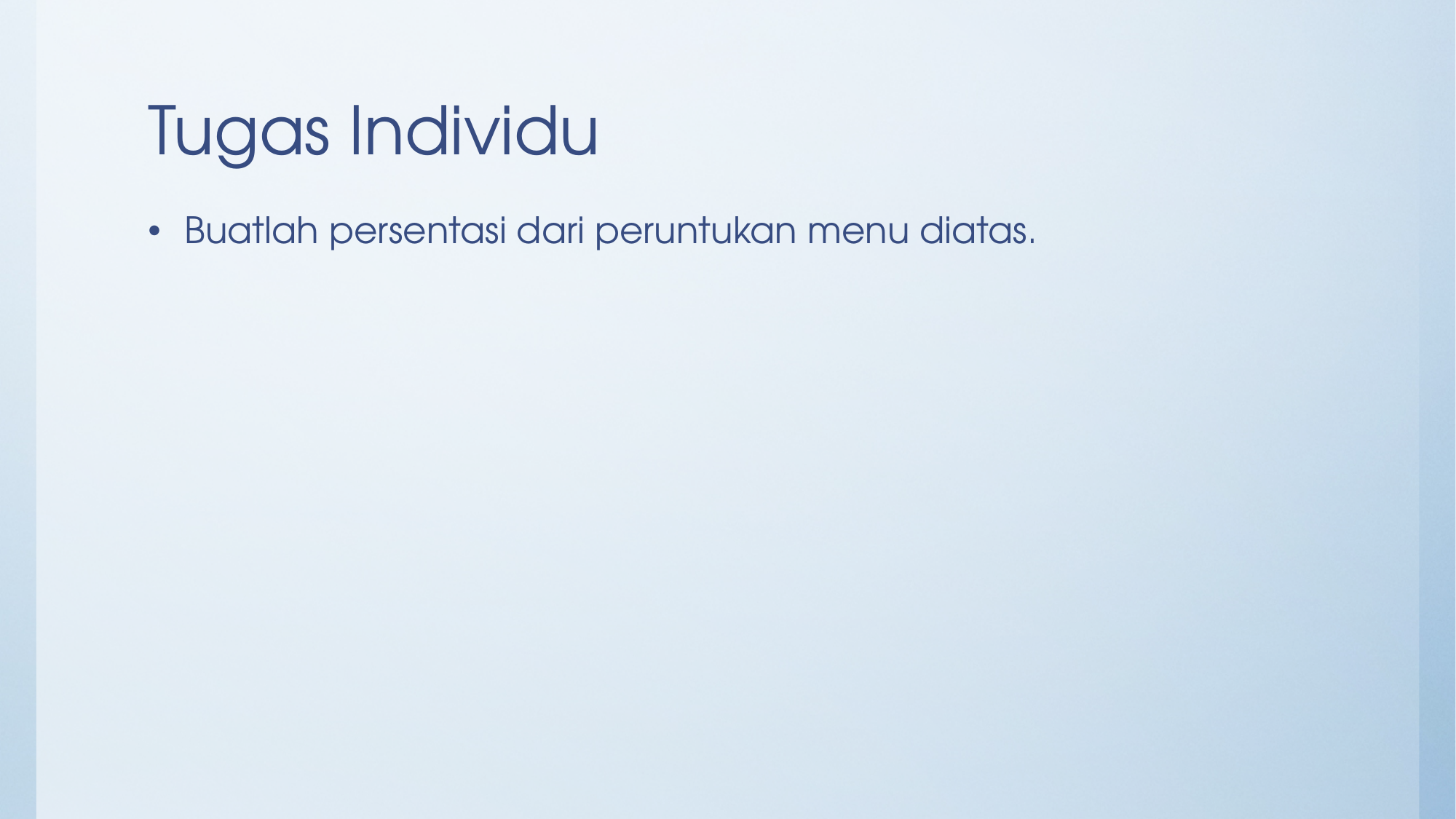

# Tugas Individu
Buatlah persentasi dari peruntukan menu diatas.